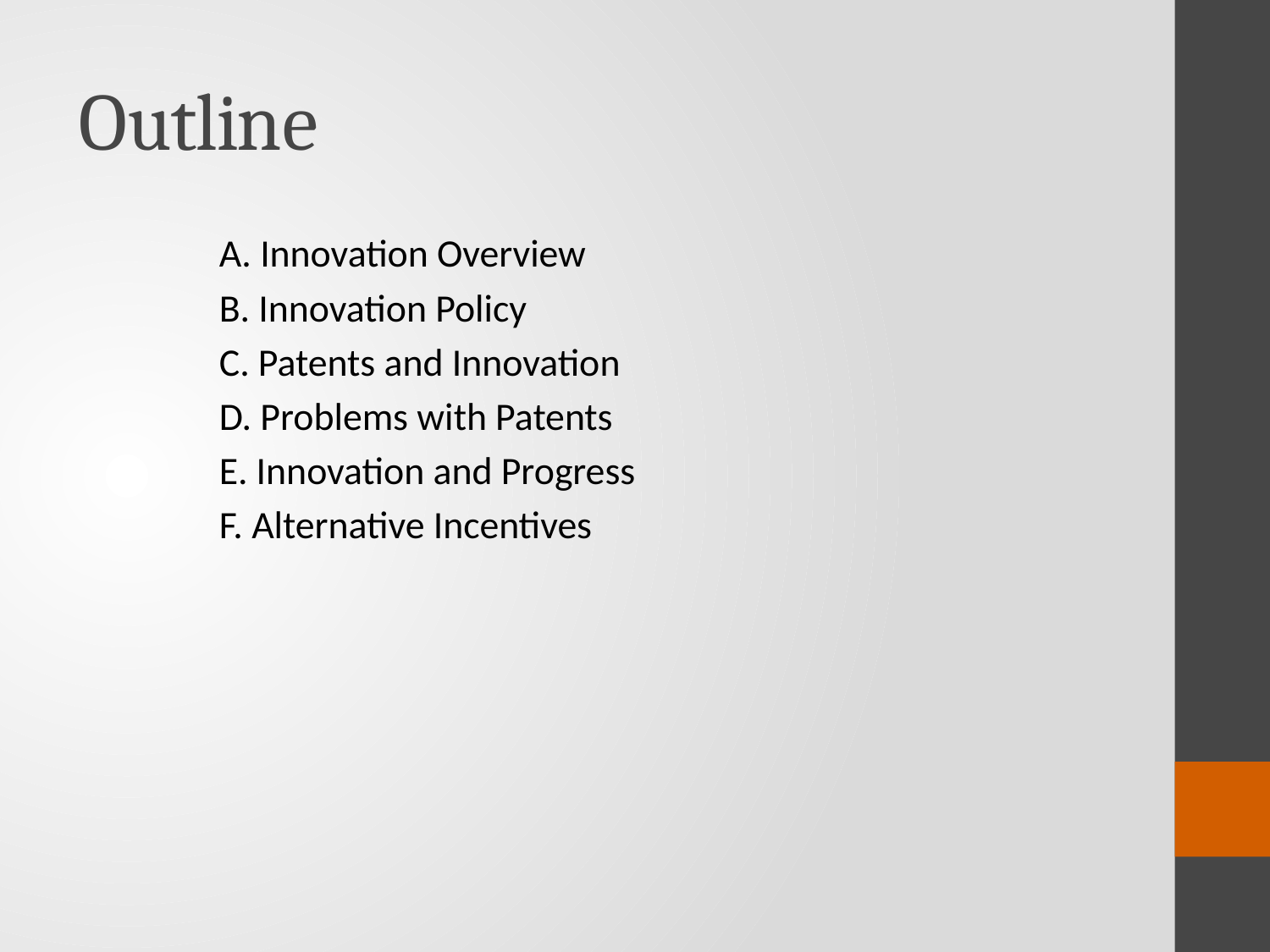

# Outline
	A. Innovation Overview
	B. Innovation Policy
	C. Patents and Innovation
	D. Problems with Patents
	E. Innovation and Progress
	F. Alternative Incentives